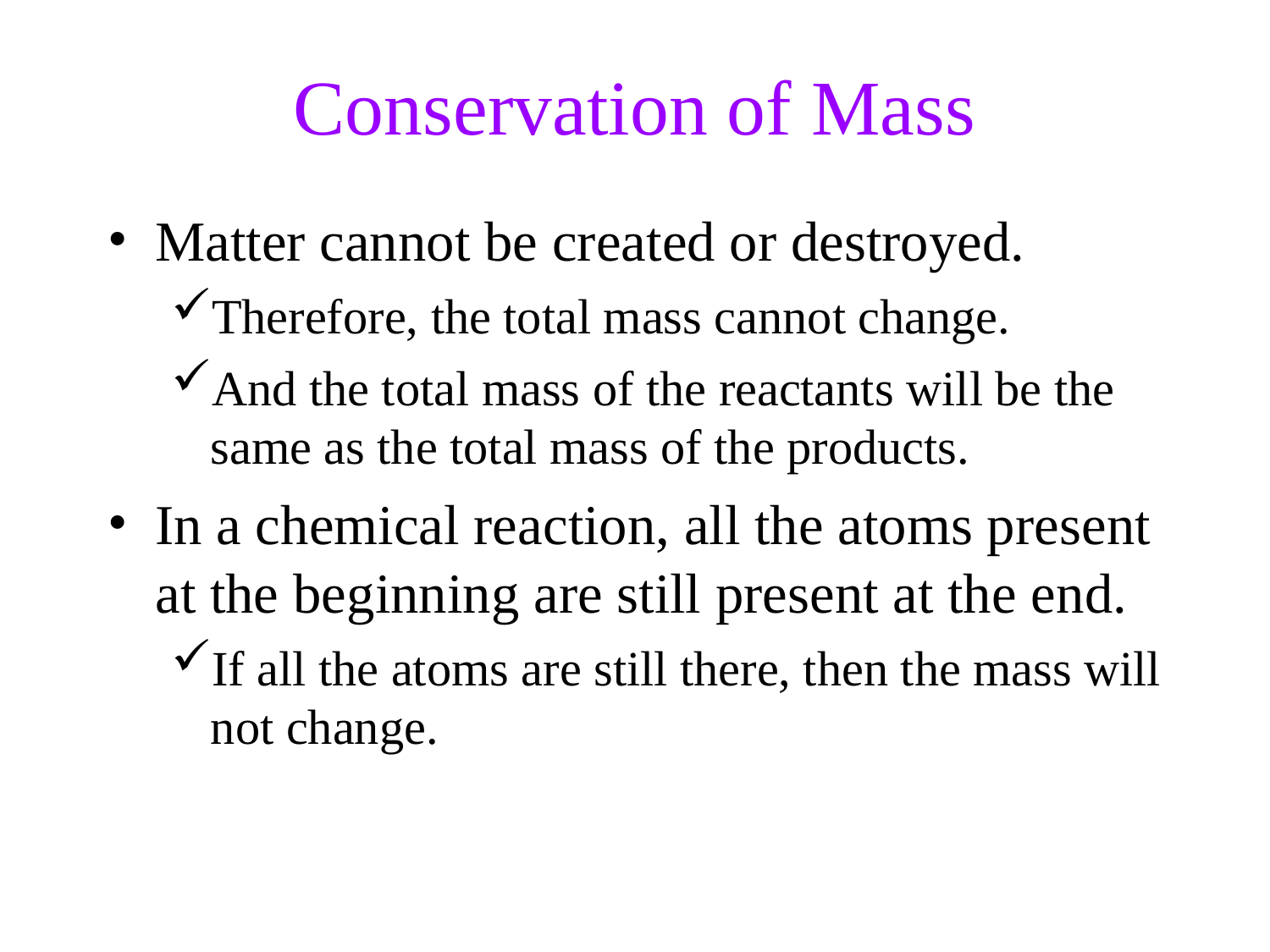

Conservation of Mass
Matter cannot be created or destroyed.
Therefore, the total mass cannot change.
And the total mass of the reactants will be the same as the total mass of the products.
In a chemical reaction, all the atoms present at the beginning are still present at the end.
If all the atoms are still there, then the mass will not change.